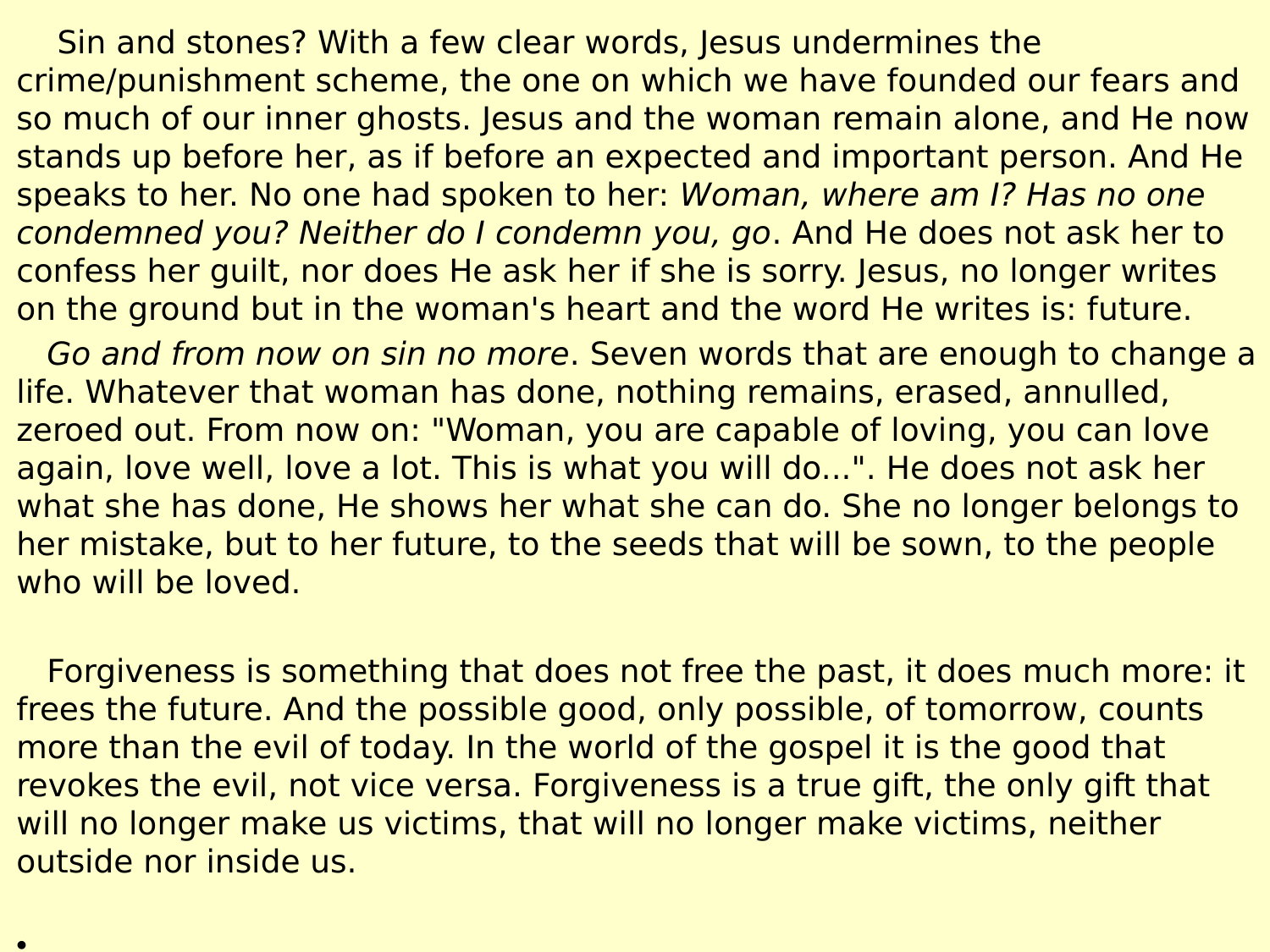

Sin and stones? With a few clear words, Jesus undermines the crime/punishment scheme, the one on which we have founded our fears and so much of our inner ghosts. Jesus and the woman remain alone, and He now stands up before her, as if before an expected and important person. And He speaks to her. No one had spoken to her: Woman, where am I? Has no one condemned you? Neither do I condemn you, go. And He does not ask her to confess her guilt, nor does He ask her if she is sorry. Jesus, no longer writes on the ground but in the woman's heart and the word He writes is: future.
   Go and from now on sin no more. Seven words that are enough to change a life. Whatever that woman has done, nothing remains, erased, annulled, zeroed out. From now on: "Woman, you are capable of loving, you can love again, love well, love a lot. This is what you will do...". He does not ask her what she has done, He shows her what she can do. She no longer belongs to her mistake, but to her future, to the seeds that will be sown, to the people who will be loved.

   Forgiveness is something that does not free the past, it does much more: it frees the future. And the possible good, only possible, of tomorrow, counts more than the evil of today. In the world of the gospel it is the good that revokes the evil, not vice versa. Forgiveness is a true gift, the only gift that will no longer make us victims, that will no longer make victims, neither outside nor inside us.